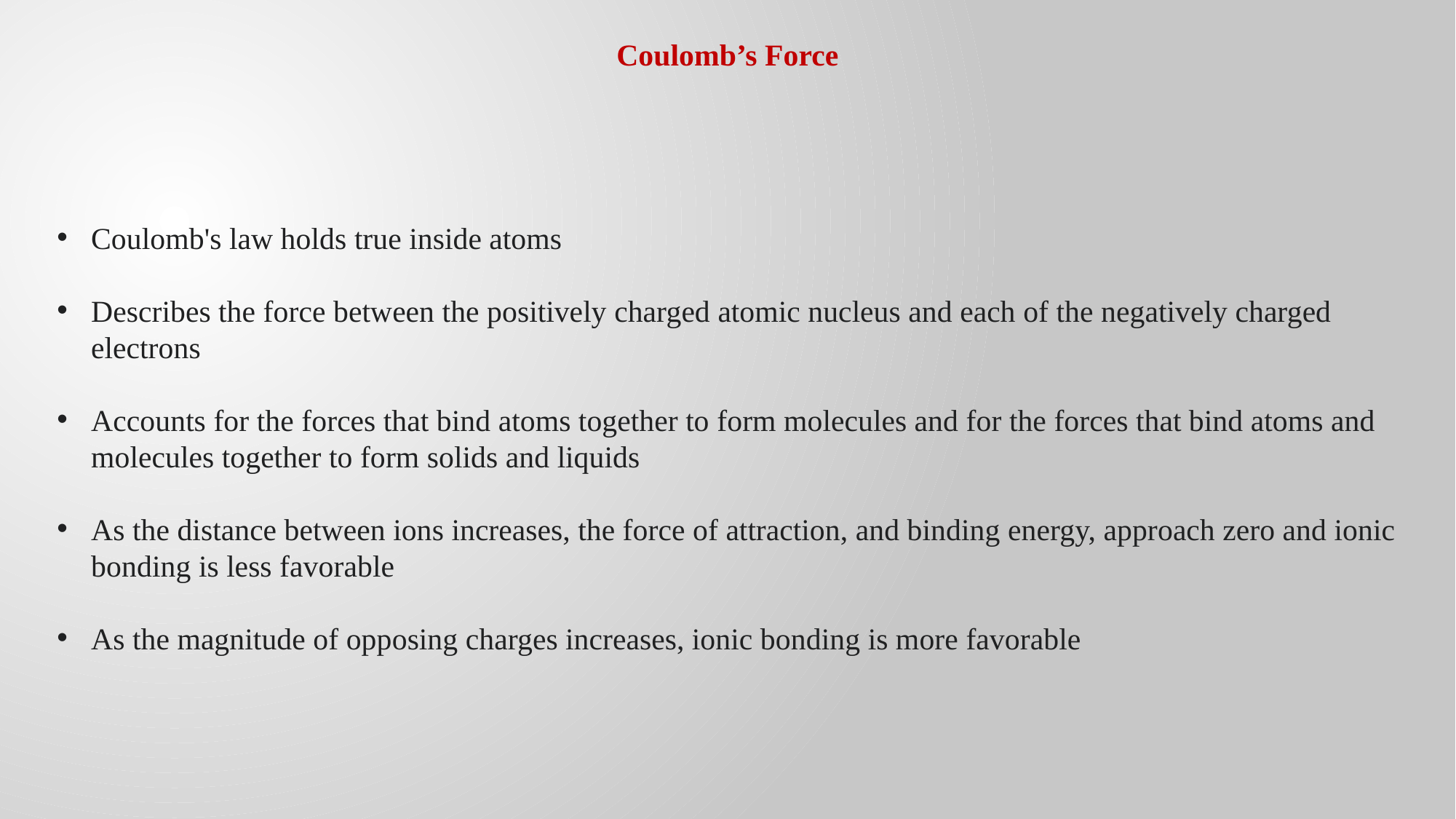

Coulomb’s Force
Coulomb's law holds true inside atoms

Describes the force between the positively charged atomic nucleus and each of the negatively charged electrons

Accounts for the forces that bind atoms together to form molecules and for the forces that bind atoms and molecules together to form solids and liquids

As the distance between ions increases, the force of attraction, and binding energy, approach zero and ionic bonding is less favorable

As the magnitude of opposing charges increases, ionic bonding is more favorable